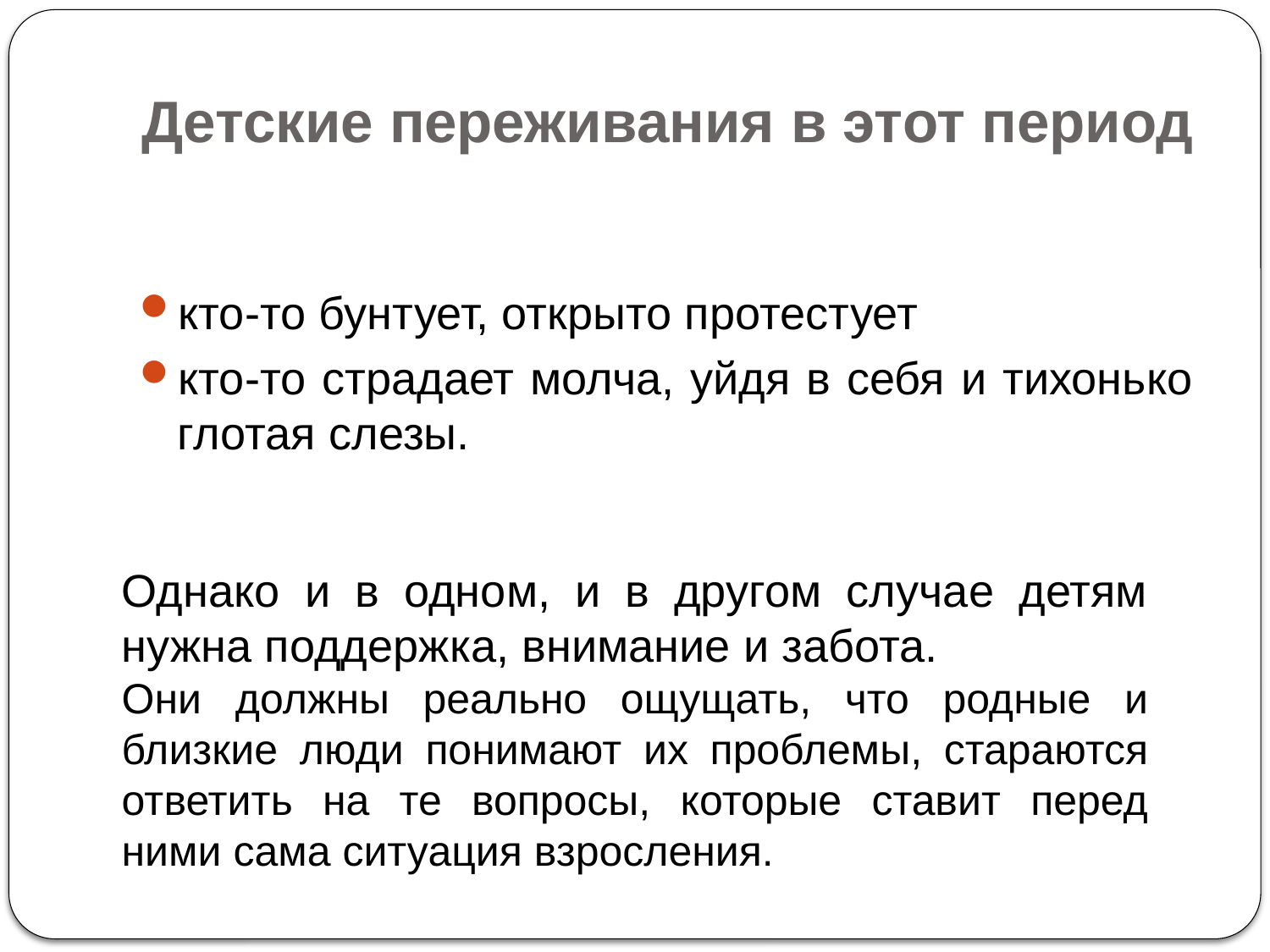

# Детские переживания в этот период
кто-то бунтует, открыто протестует
кто-то страдает молча, уйдя в себя и тихонько глотая слезы.
Однако и в одном, и в другом случае детям нужна поддержка, внимание и забота.
Они должны реально ощущать, что родные и близкие люди понимают их проблемы, стараются ответить на те вопросы, которые ставит перед ними сама ситуация взросления.